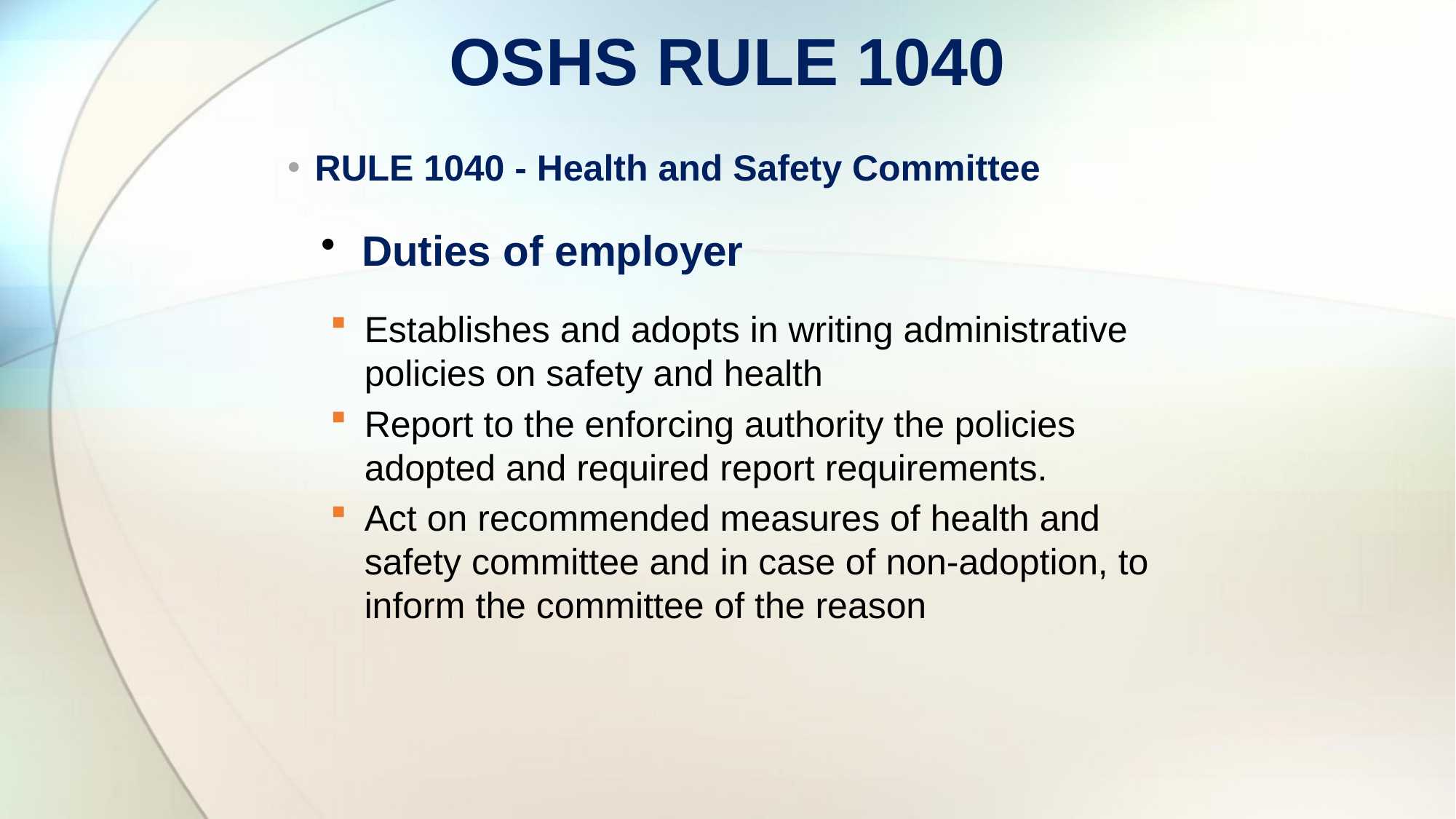

OSHS RULE 1040
RULE 1040 - Health and Safety Committee
Duties of employer
Establishes and adopts in writing administrative policies on safety and health
Report to the enforcing authority the policies adopted and required report requirements.
Act on recommended measures of health and safety committee and in case of non-adoption, to inform the committee of the reason